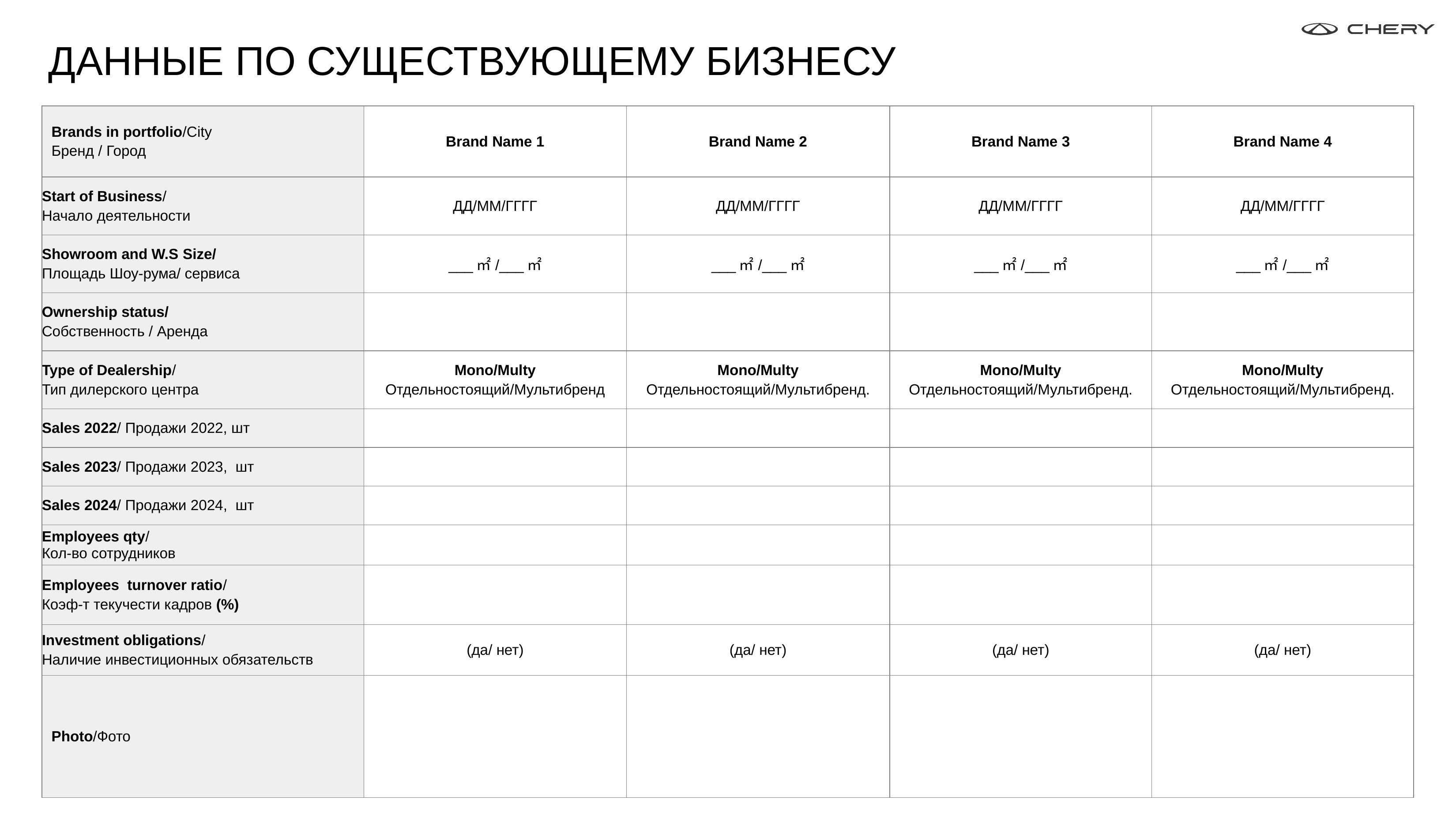

ДАННЫЕ ПО СУЩЕСТВУЮЩЕМУ БИЗНЕСУ
| Brands in portfolio/City Бренд / Город | Brand Name 1 | Brand Name 2 | Brand Name 3 | Brand Name 4 |
| --- | --- | --- | --- | --- |
| Start of Business/ Начало деятельности | ДД/ММ/ГГГГ | ДД/ММ/ГГГГ | ДД/ММ/ГГГГ | ДД/ММ/ГГГГ |
| Showroom and W.S Size/ Площадь Шоу-рума/ сервиса | \_\_\_㎡/\_\_\_㎡ | \_\_\_㎡/\_\_\_㎡ | \_\_\_㎡/\_\_\_㎡ | \_\_\_㎡/\_\_\_㎡ |
| Ownership status/ Собственность / Аренда |  |  |  |  |
| Type of Dealership/ Тип дилерского центра | Mono/Multy Отдельностоящий/Мультибренд | Mono/Multy Отдельностоящий/Мультибренд. | Mono/Multy Отдельностоящий/Мультибренд. | Mono/Multy Отдельностоящий/Мультибренд. |
| Sales 2022/ Продажи 2022, шт |  |  |  |  |
| Sales 2023/ Продажи 2023, шт |  |  |  |  |
| Sales 2024/ Продажи 2024, шт |  |  |  |  |
| Employees qty/ Кол-во сотрудников |  |  |  |  |
| Employees turnover ratio/ Коэф-т текучести кадров (%) |  |  |  |  |
| Investment obligations/ Наличие инвестиционных обязательств | (да/ нет) | (да/ нет) | (да/ нет) | (да/ нет) |
| Photo/Фото |  |  |  |  |